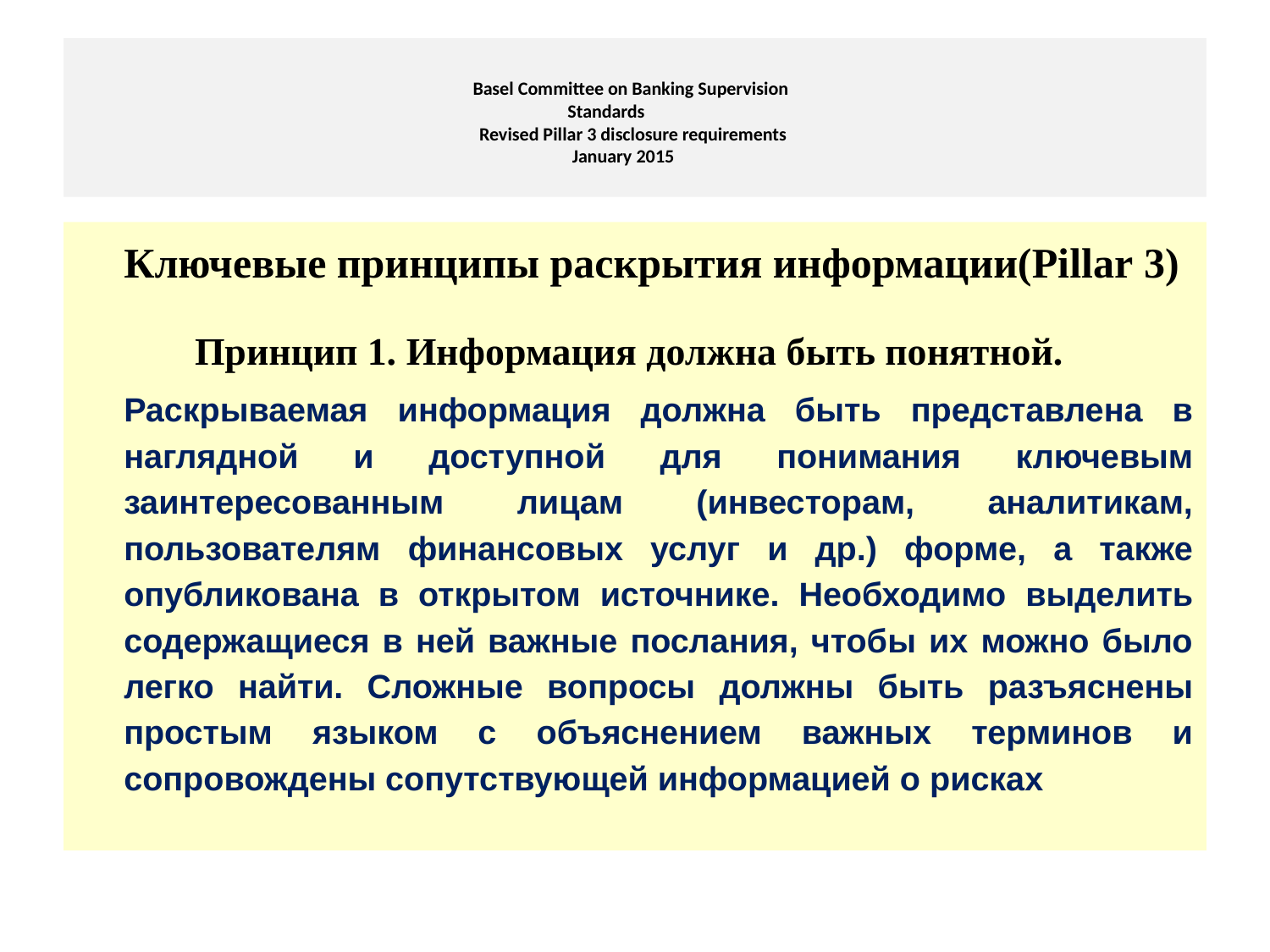

# Basel Committee on Banking Supervision Standards Revised Pillar 3 disclosure requirements January 2015
Ключевые принципы раскрытия информации(Pillar 3)
     Принцип 1. Информация должна быть понятной.
Раскрываемая информация должна быть представлена в наглядной и доступной для понимания ключевым заинтересованным лицам (инвесторам, аналитикам, пользователям финансовых услуг и др.) форме, а также опубликована в открытом источнике. Необходимо выделить содержащиеся в ней важные послания, чтобы их можно было легко найти. Сложные вопросы должны быть разъяснены простым языком с объяснением важных терминов и сопровождены сопутствующей информацией о рисках